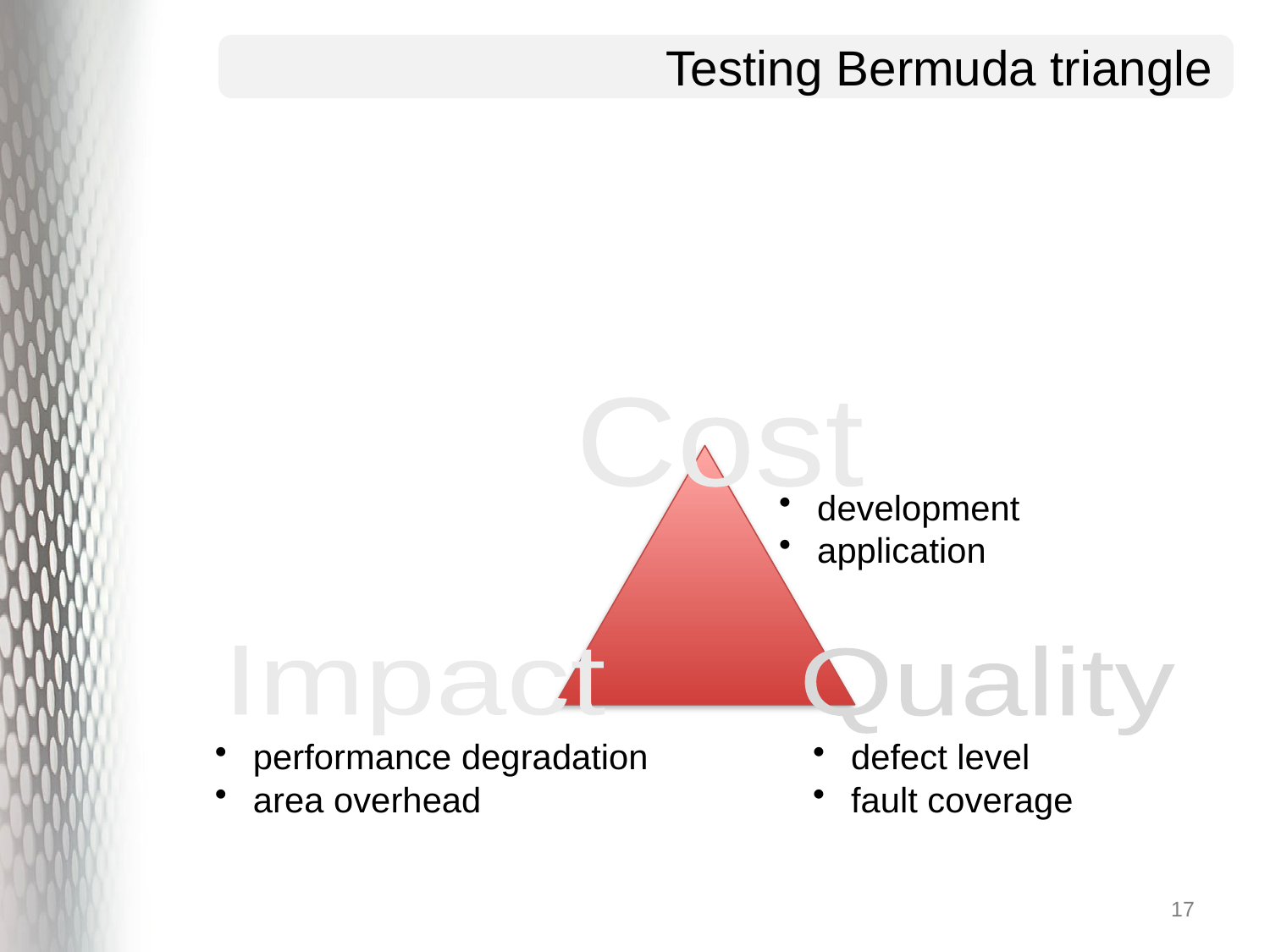

# Testing Bermuda triangle
Cost

development
application
Impact
Quality
performance degradation
area overhead
defect level
fault coverage